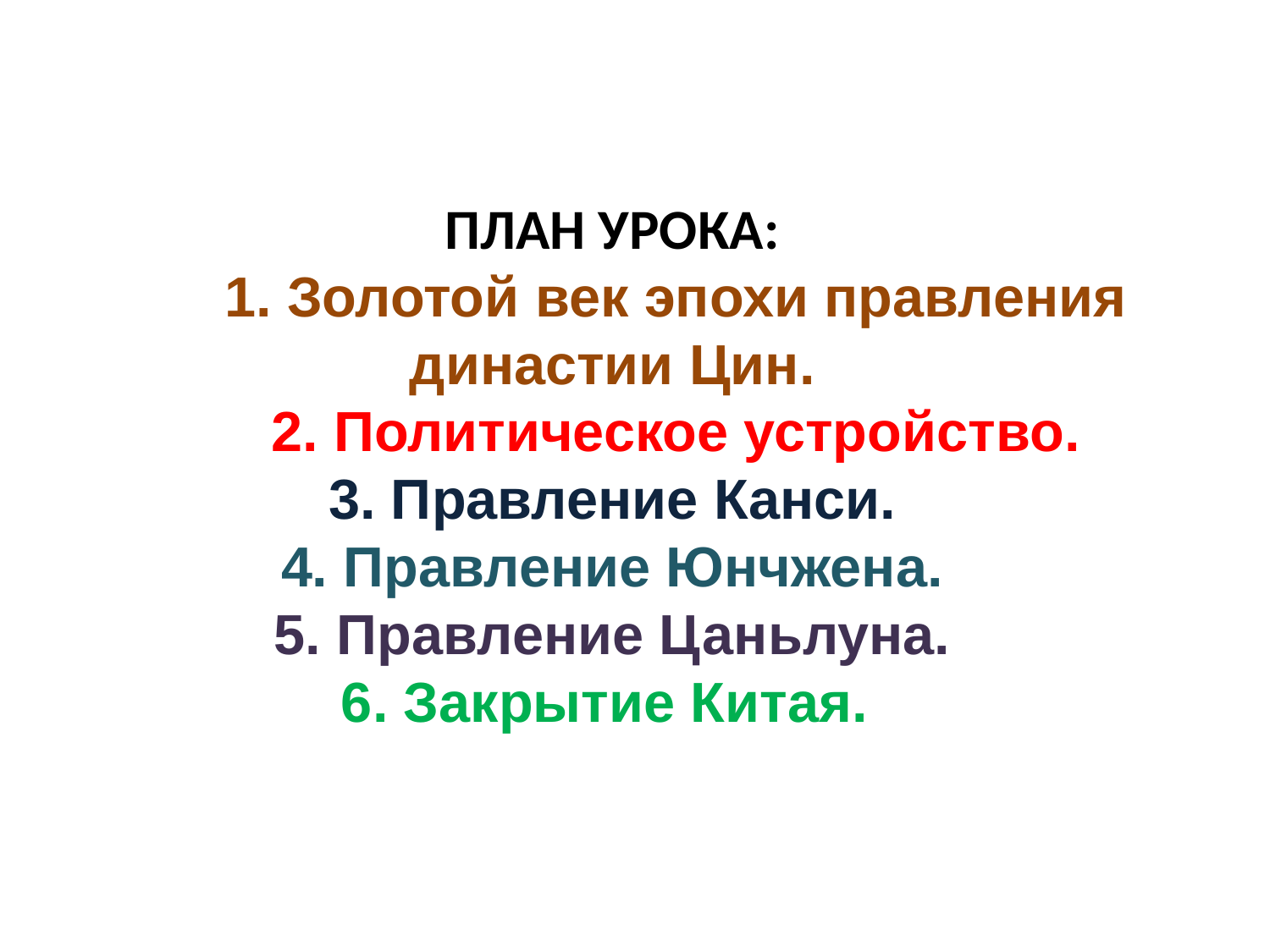

# ПЛАН УРОКА: 1. Золотой век эпохи правления династии Цин. 2. Политическое устройство. 3. Правление Канси. 4. Правление Юнчжена. 5. Правление Цаньлуна. 6. Закрытие Китая.